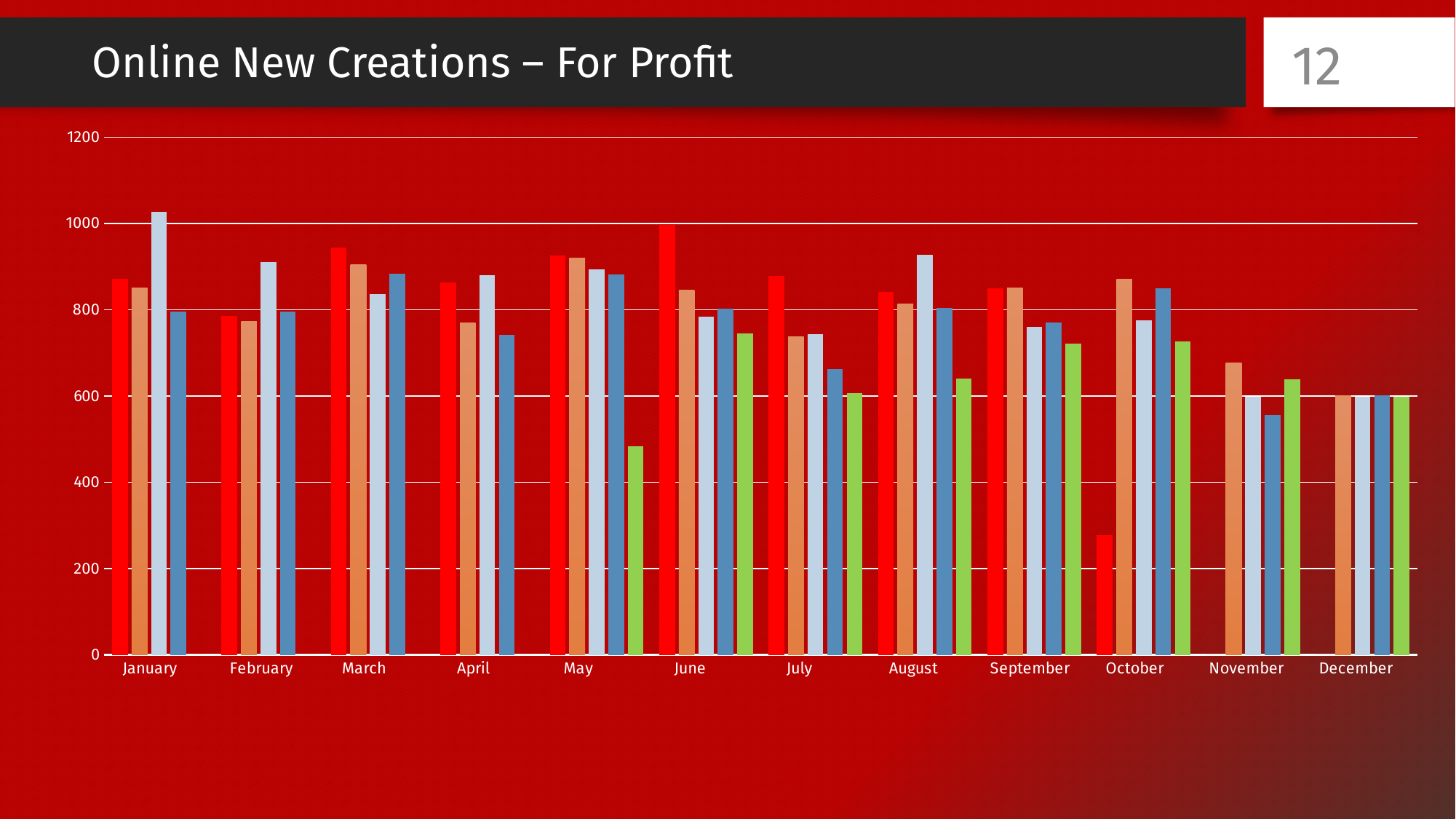

# Online New Creations – For Profit
12

### Chart

| Category | 2015 | 2014 | 2013 | 2012 | 2011 |
|---|---|---|---|---|---|
| January     | 872.0 | 850.0 | 1027.0 | 796.0 | 0.0 |
| February    | 786.0 | 773.0 | 911.0 | 795.0 | 0.0 |
| March       | 945.0 | 905.0 | 836.0 | 883.0 | 0.0 |
| April       | 863.0 | 769.0 | 880.0 | 742.0 | 0.0 |
| May         | 925.0 | 919.0 | 894.0 | 882.0 | 484.0 |
| June        | 997.0 | 846.0 | 784.0 | 802.0 | 745.0 |
| July        | 878.0 | 737.0 | 744.0 | 662.0 | 607.0 |
| August      | 841.0 | 814.0 | 927.0 | 804.0 | 641.0 |
| September   | 849.0 | 850.0 | 761.0 | 770.0 | 722.0 |
| October     | 277.0 | 870.0 | 776.0 | 850.0 | 727.0 |
| November    | 0.0 | 676.0 | 599.0 | 556.0 | 638.0 |
| December    | 0.0 | 601.0 | 598.0 | 601.0 | 598.0 |